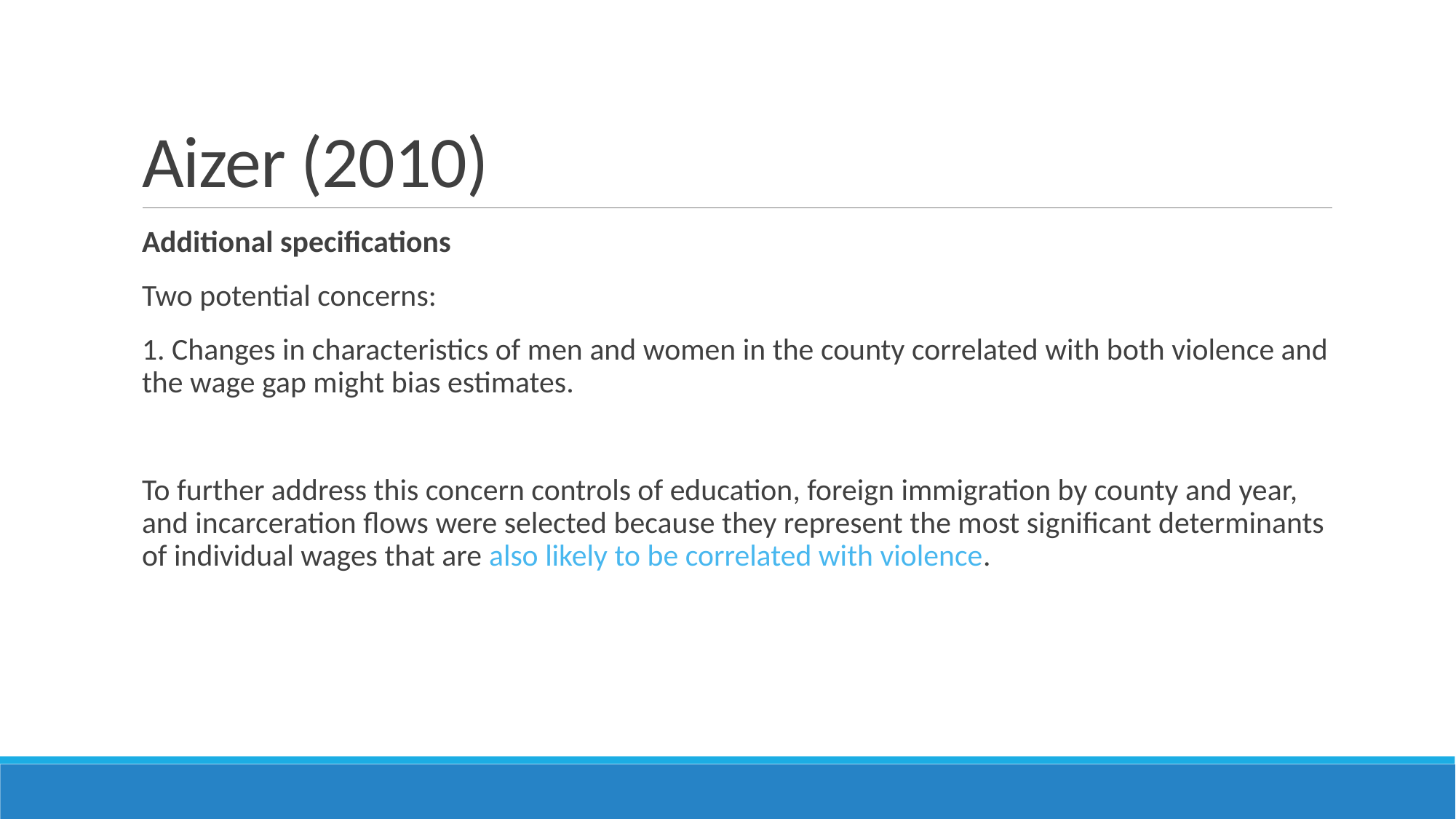

# Aizer (2010)
Additional specifications
Two potential concerns:
1. Changes in characteristics of men and women in the county correlated with both violence and the wage gap might bias estimates.

To further address this concern controls of education, foreign immigration by county and year, and incarceration flows were selected because they represent the most significant determinants of individual wages that are also likely to be correlated with violence.